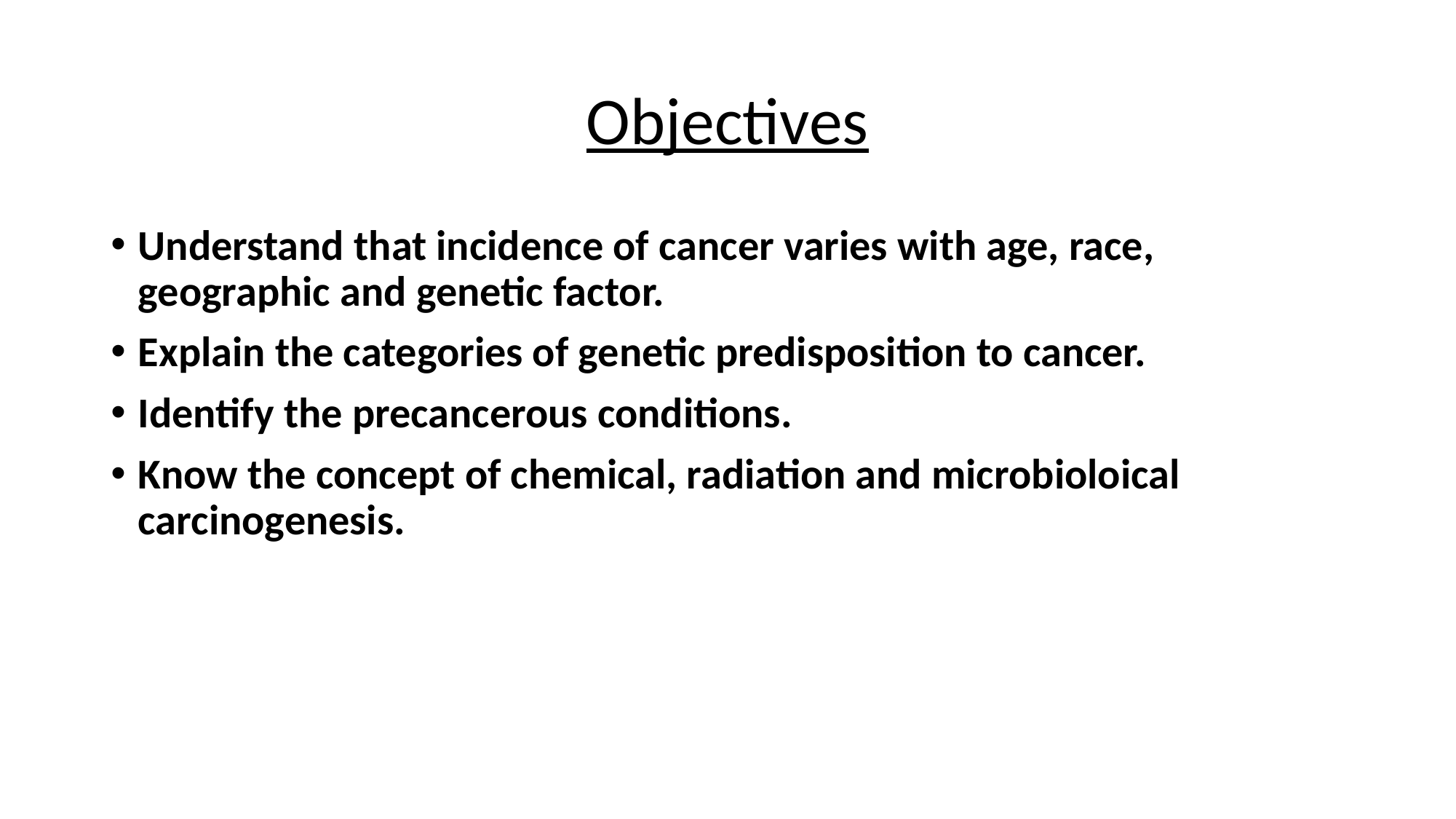

# Objectives
Understand that incidence of cancer varies with age, race, geographic and genetic factor.
Explain the categories of genetic predisposition to cancer.
Identify the precancerous conditions.
Know the concept of chemical, radiation and microbioloical carcinogenesis.